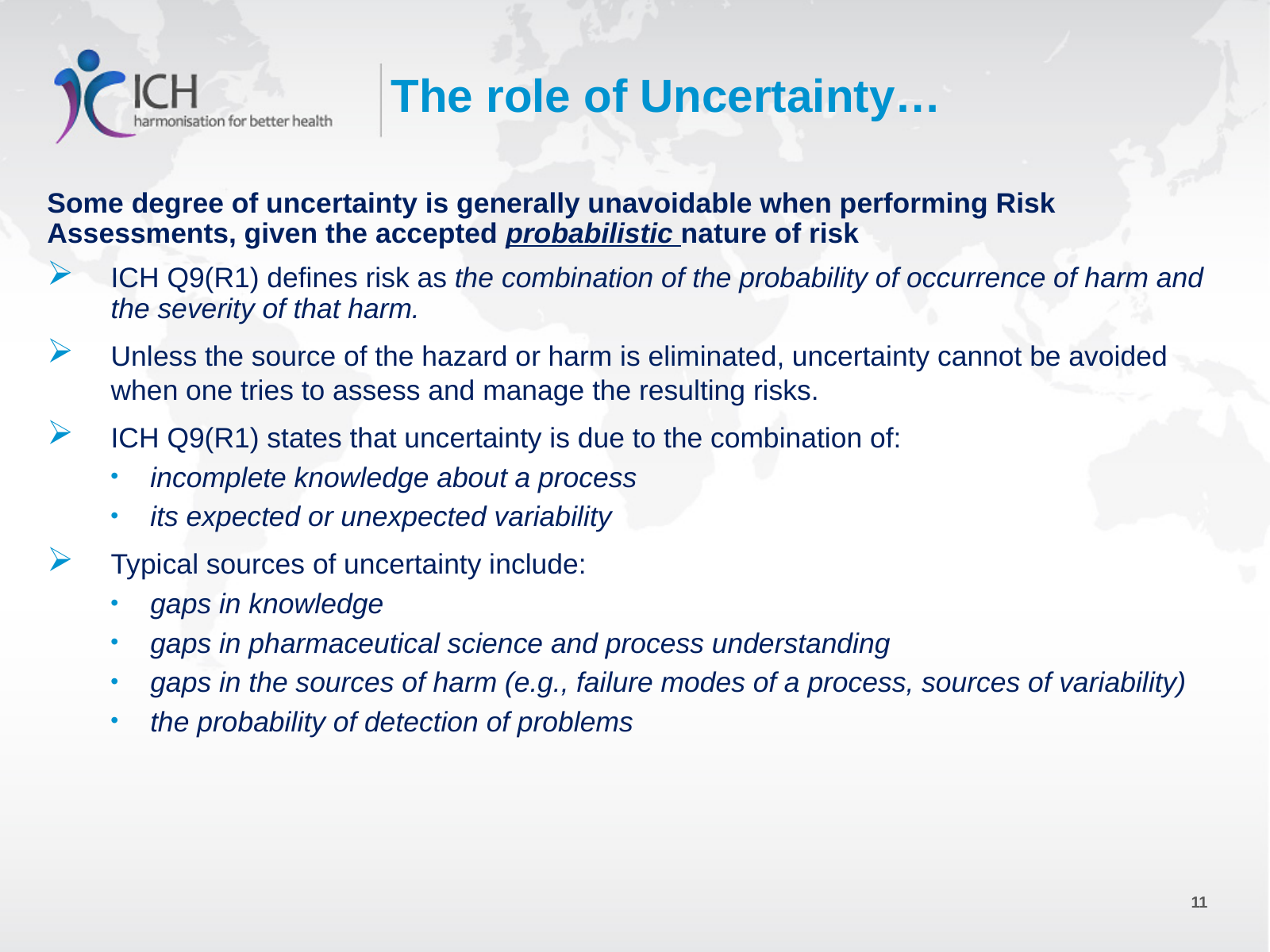

# The role of Uncertainty…
Some degree of uncertainty is generally unavoidable when performing Risk Assessments, given the accepted probabilistic nature of risk
ICH Q9(R1) defines risk as the combination of the probability of occurrence of harm and the severity of that harm.
Unless the source of the hazard or harm is eliminated, uncertainty cannot be avoided when one tries to assess and manage the resulting risks.
ICH Q9(R1) states that uncertainty is due to the combination of:
incomplete knowledge about a process
its expected or unexpected variability
Typical sources of uncertainty include:
gaps in knowledge
gaps in pharmaceutical science and process understanding
gaps in the sources of harm (e.g., failure modes of a process, sources of variability)
the probability of detection of problems

11